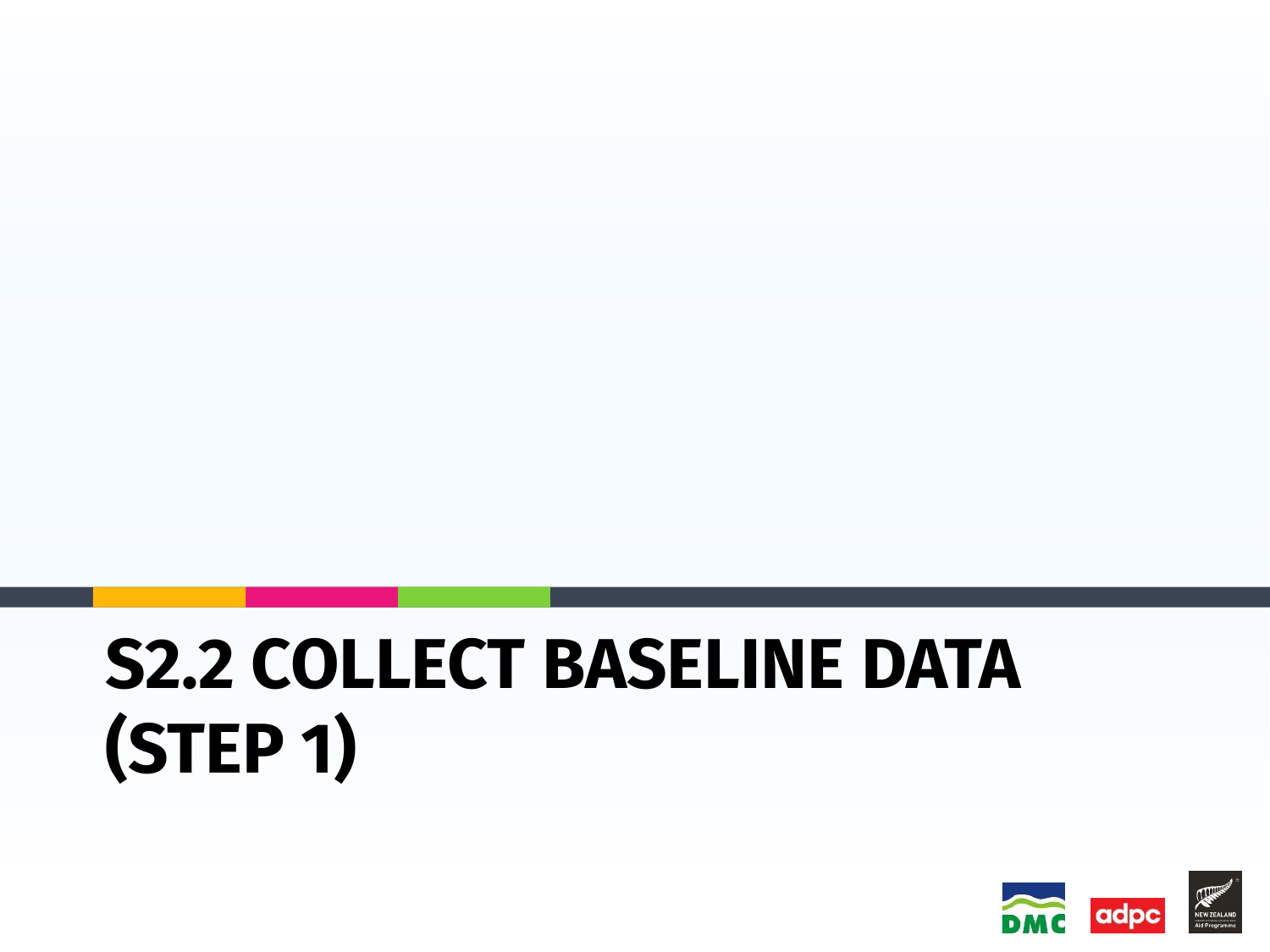

# S2.2 Collect Baseline data (step 1)